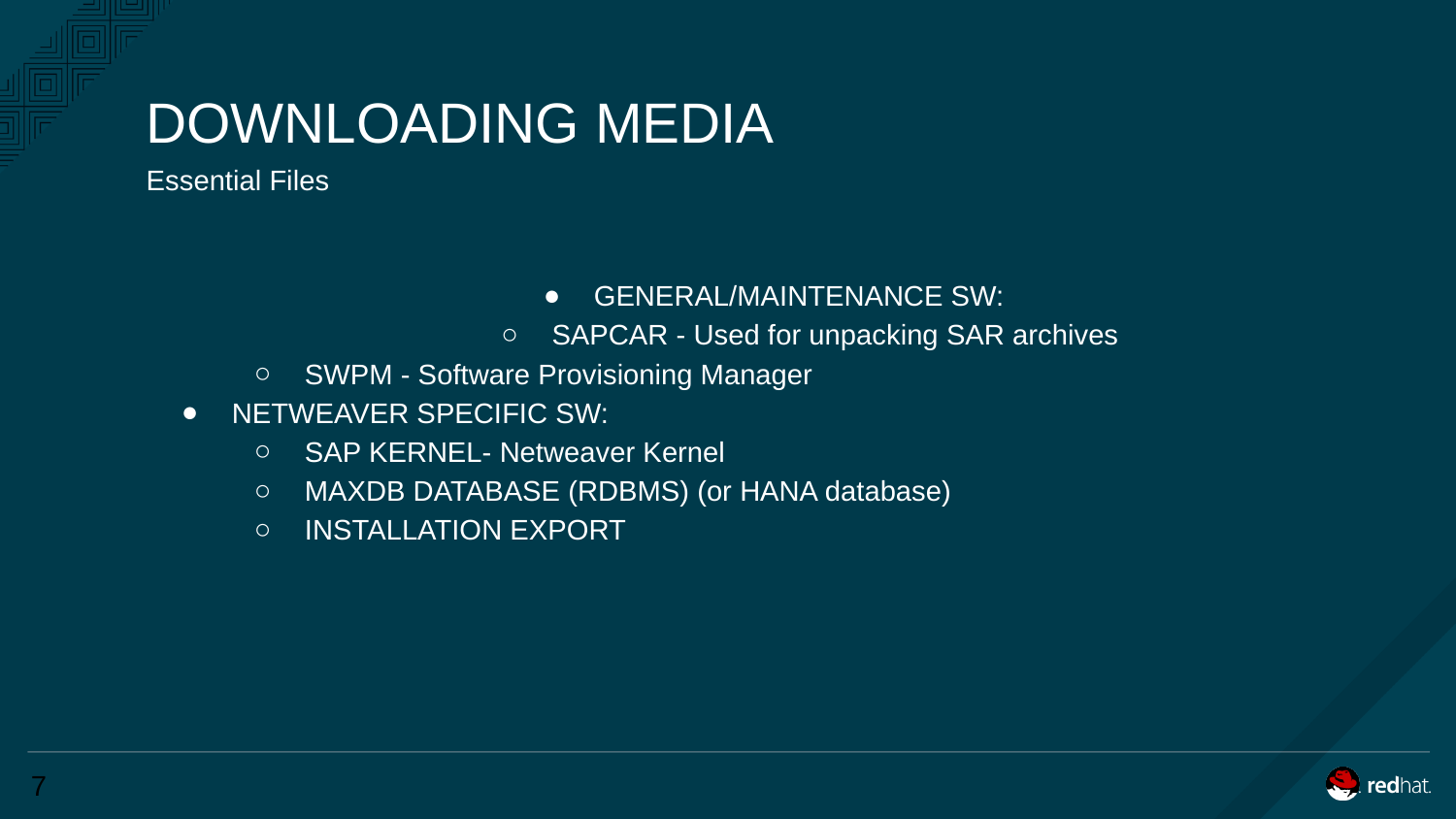

# DOWNLOADING MEDIA
Essential Files
GENERAL/MAINTENANCE SW:
SAPCAR - Used for unpacking SAR archives
SWPM - Software Provisioning Manager
NETWEAVER SPECIFIC SW:
SAP KERNEL- Netweaver Kernel
MAXDB DATABASE (RDBMS) (or HANA database)
INSTALLATION EXPORT

7